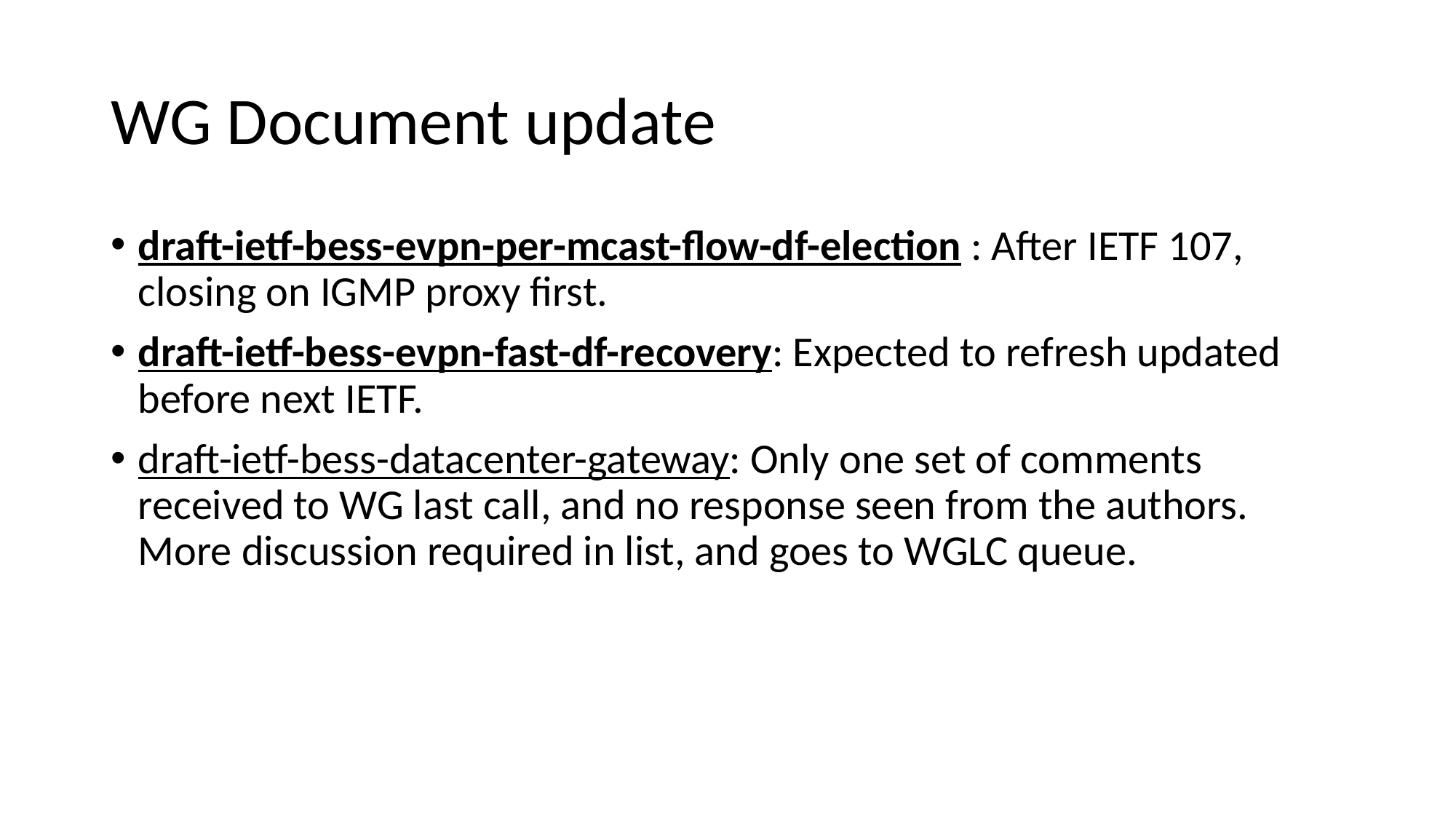

# WG Document update
draft-ietf-bess-evpn-per-mcast-flow-df-election : After IETF 107, closing on IGMP proxy first.
draft-ietf-bess-evpn-fast-df-recovery: Expected to refresh updated before next IETF.
draft-ietf-bess-datacenter-gateway: Only one set of comments received to WG last call, and no response seen from the authors. More discussion required in list, and goes to WGLC queue.